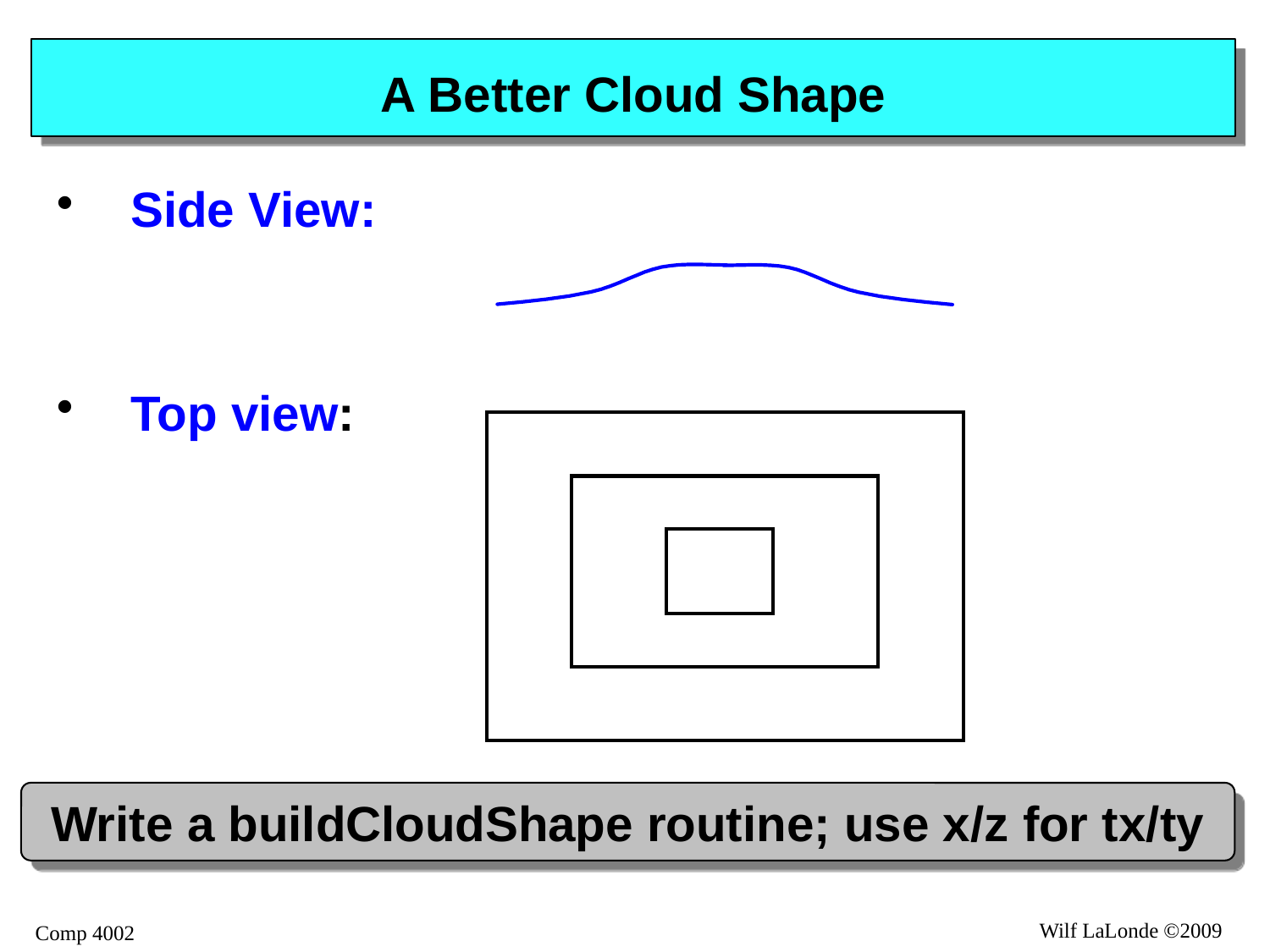

# A Better Cloud Shape
Side View:

Top view:

Write a buildCloudShape routine; use x/z for tx/ty